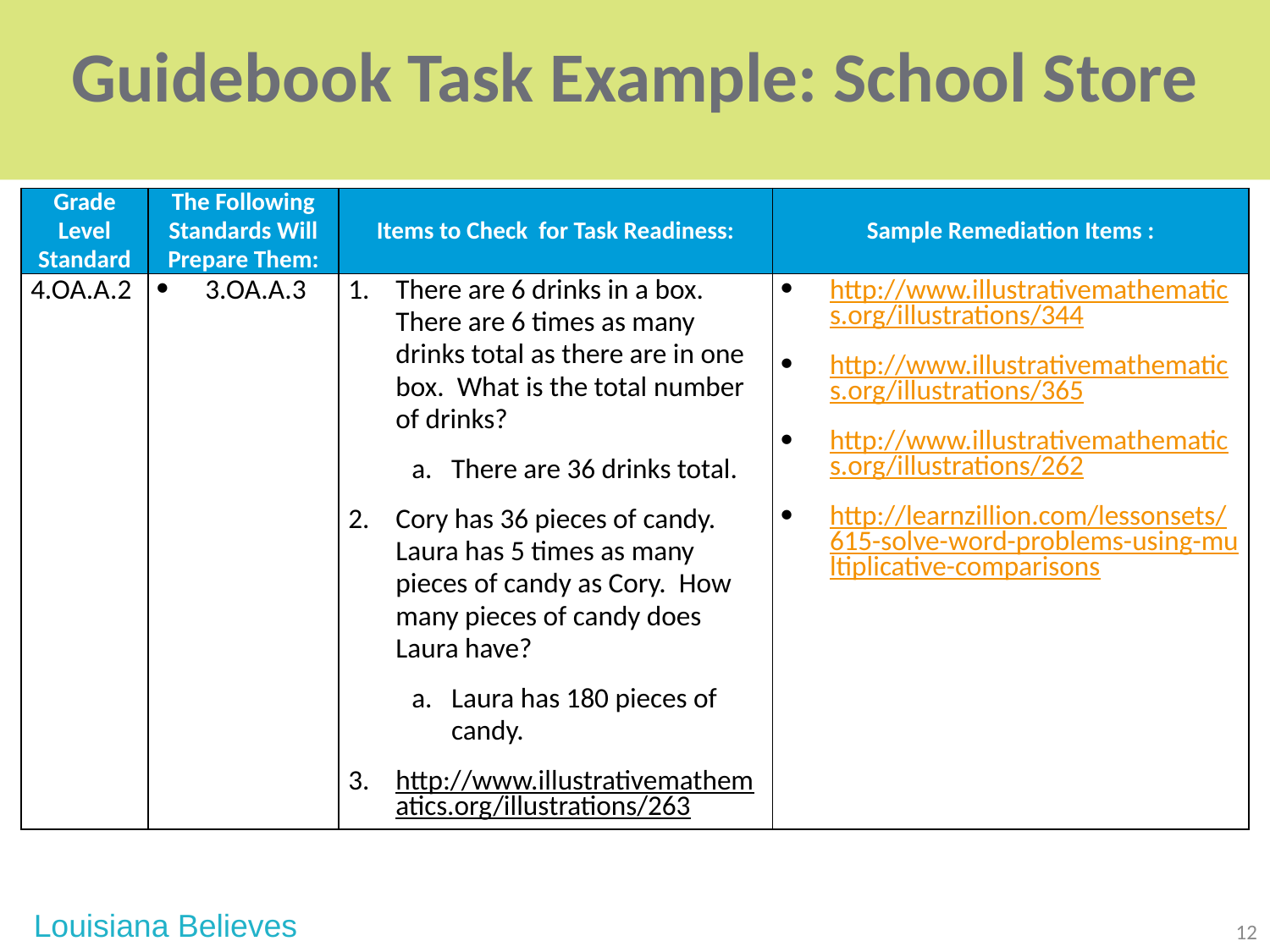

# Guidebook Task Example: School Store
| Grade Level Standard | The Following Standards Will Prepare Them: | Items to Check for Task Readiness: | Sample Remediation Items : |
| --- | --- | --- | --- |
| 4.OA.A.2 | 3.OA.A.3 | There are 6 drinks in a box. There are 6 times as many drinks total as there are in one box. What is the total number of drinks? There are 36 drinks total. Cory has 36 pieces of candy. Laura has 5 times as many pieces of candy as Cory. How many pieces of candy does Laura have? Laura has 180 pieces of candy. http://www.illustrativemathematics.org/illustrations/263 | http://www.illustrativemathematics.org/illustrations/344 http://www.illustrativemathematics.org/illustrations/365 http://www.illustrativemathematics.org/illustrations/262 http://learnzillion.com/lessonsets/615-solve-word-problems-using-multiplicative-comparisons |
Louisiana Believes
12